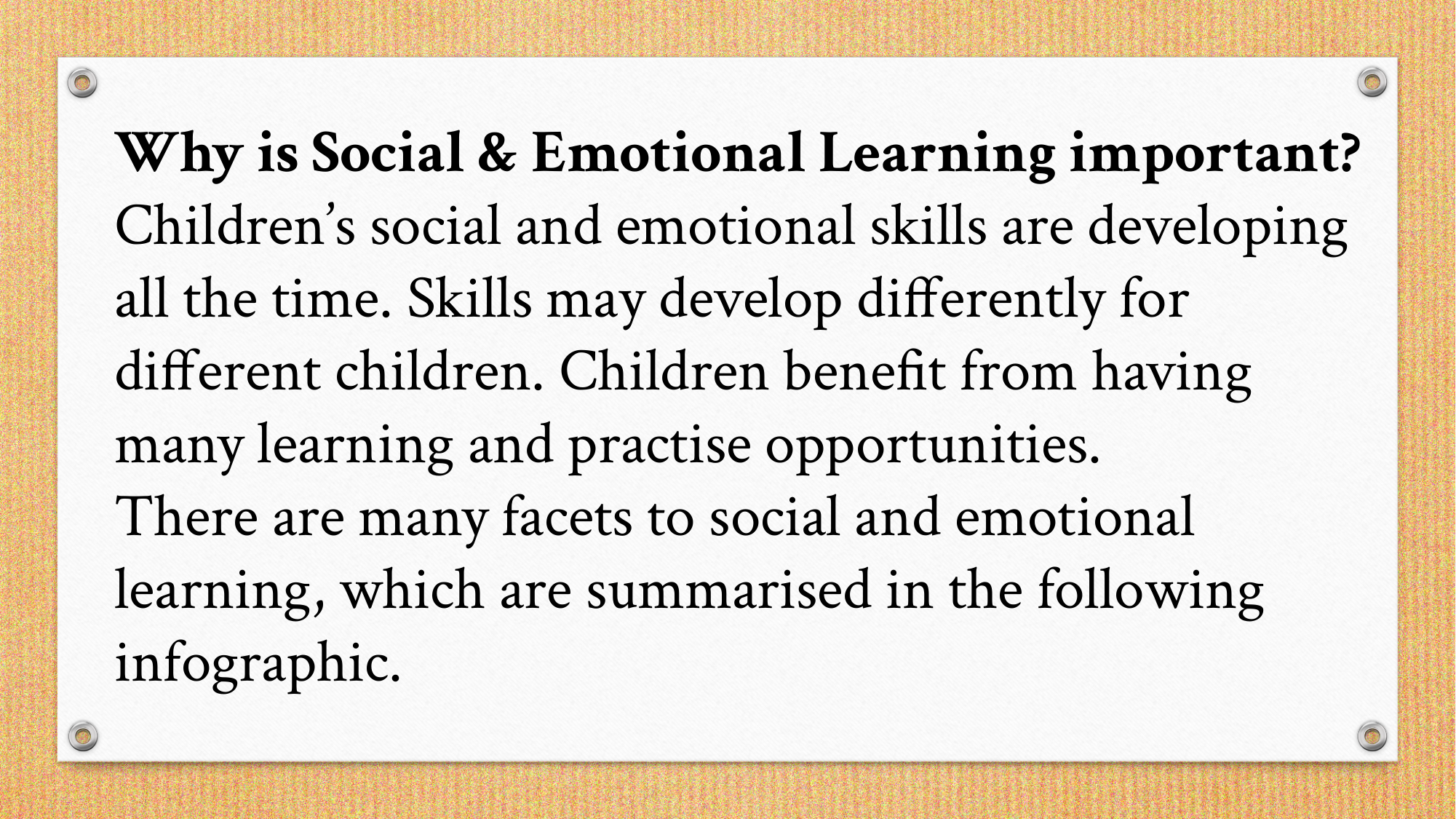

Why is Social & Emotional Learning important?
Children’s social and emotional skills are developing all the time. Skills may develop differently for different children. Children benefit from having many learning and practise opportunities.
There are many facets to social and emotional learning, which are summarised in the following infographic.